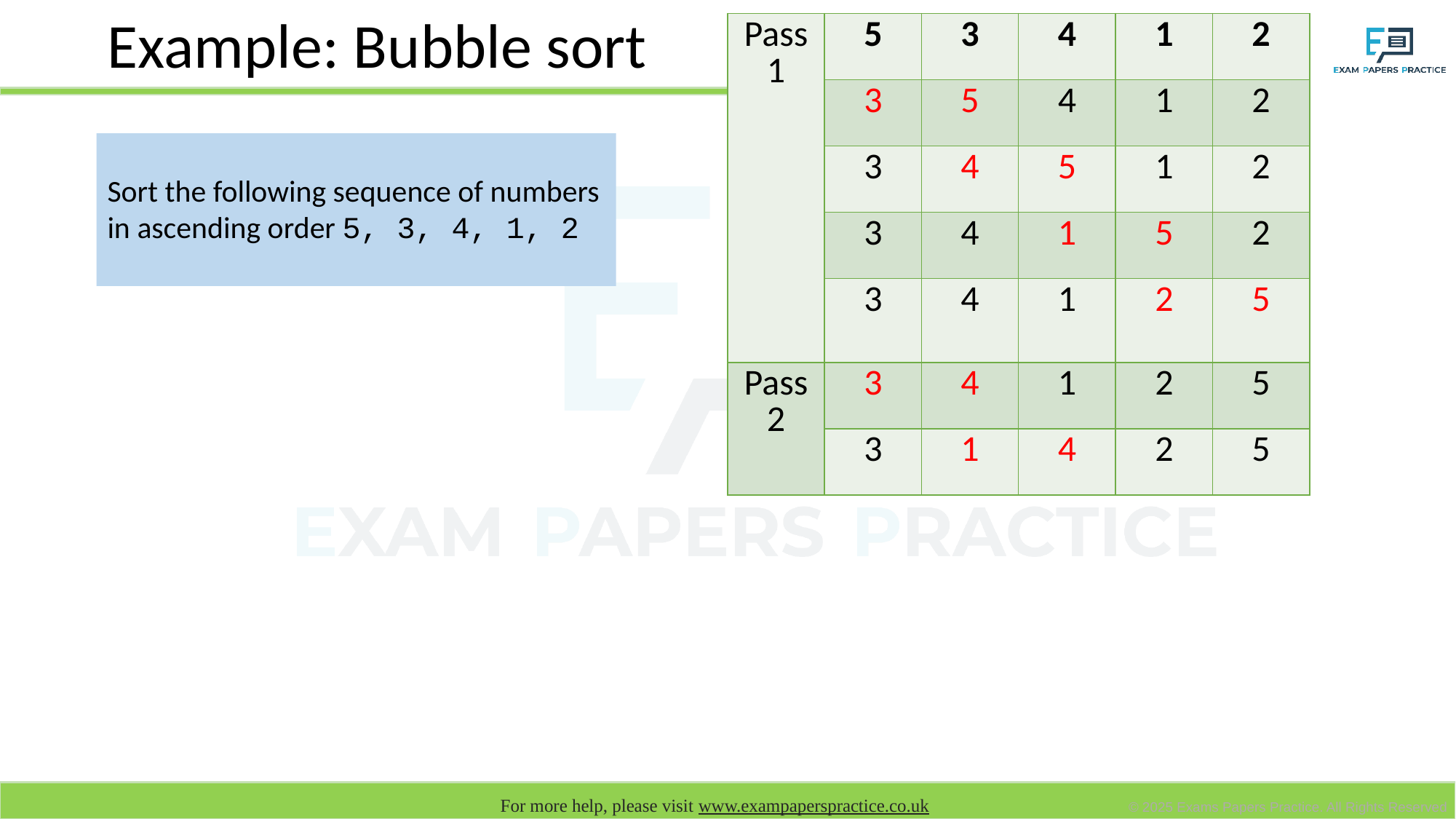

# Example: Bubble sort
| Pass1 | 5 | 3 | 4 | 1 | 2 |
| --- | --- | --- | --- | --- | --- |
|  | 3 | 5 | 4 | 1 | 2 |
|  | 3 | 4 | 5 | 1 | 2 |
|  | 3 | 4 | 1 | 5 | 2 |
|  | 3 | 4 | 1 | 2 | 5 |
| Pass2 | 3 | 4 | 1 | 2 | 5 |
|  | 3 | 1 | 4 | 2 | 5 |

Sort the following sequence of numbers in ascending order 5, 3, 4, 1, 2